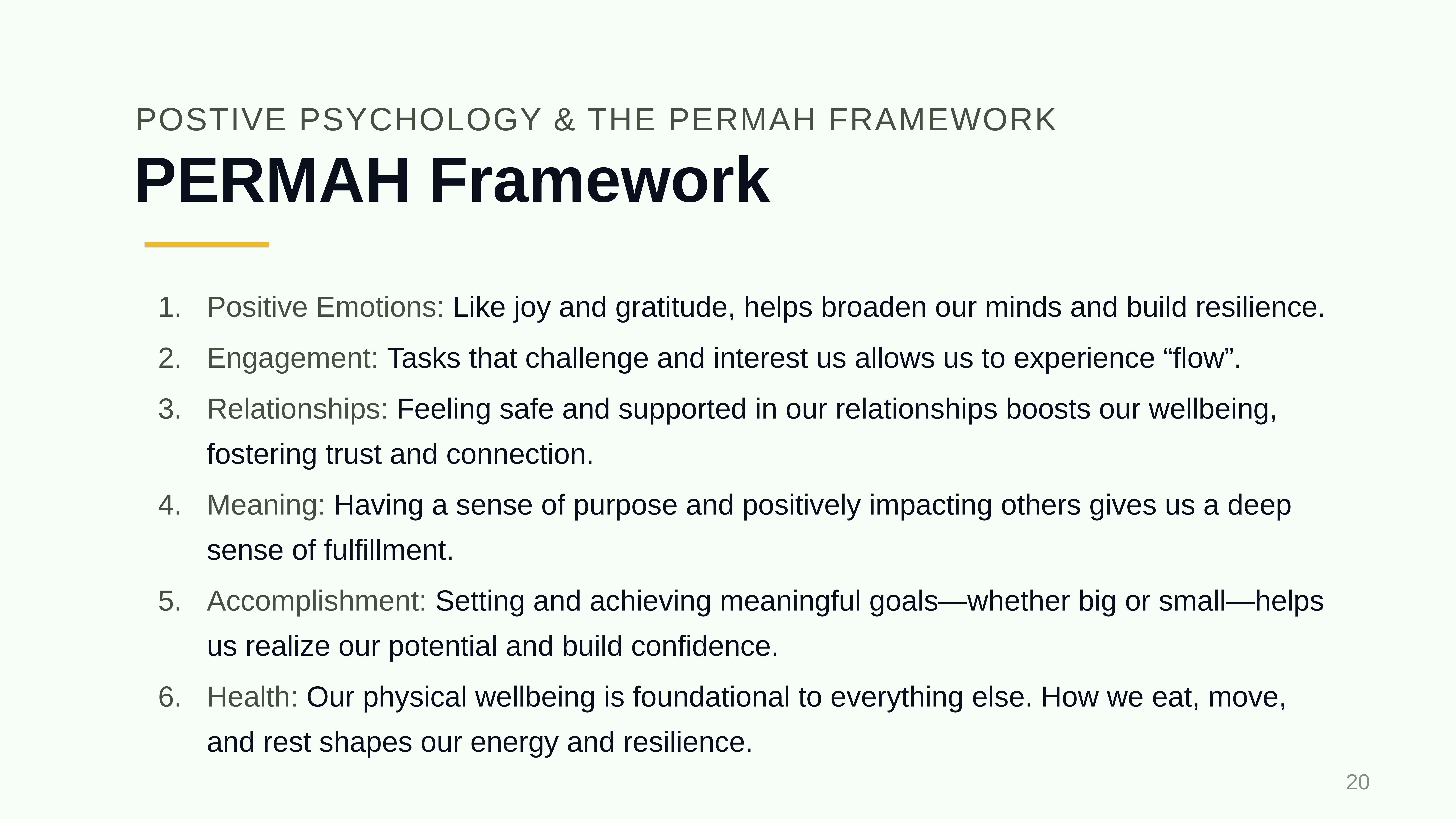

POSTIVE PSYCHOLOGY & THE PERMAH FRAMEWORK
# PERMAH Framework

Positive Emotions: Like joy and gratitude, helps broaden our minds and build resilience.
Engagement: Tasks that challenge and interest us allows us to experience “flow”.
Relationships: Feeling safe and supported in our relationships boosts our wellbeing, fostering trust and connection.
Meaning: Having a sense of purpose and positively impacting others gives us a deep sense of fulfillment.
Accomplishment: Setting and achieving meaningful goals—whether big or small—helps us realize our potential and build confidence.
Health: Our physical wellbeing is foundational to everything else. How we eat, move, and rest shapes our energy and resilience.
20